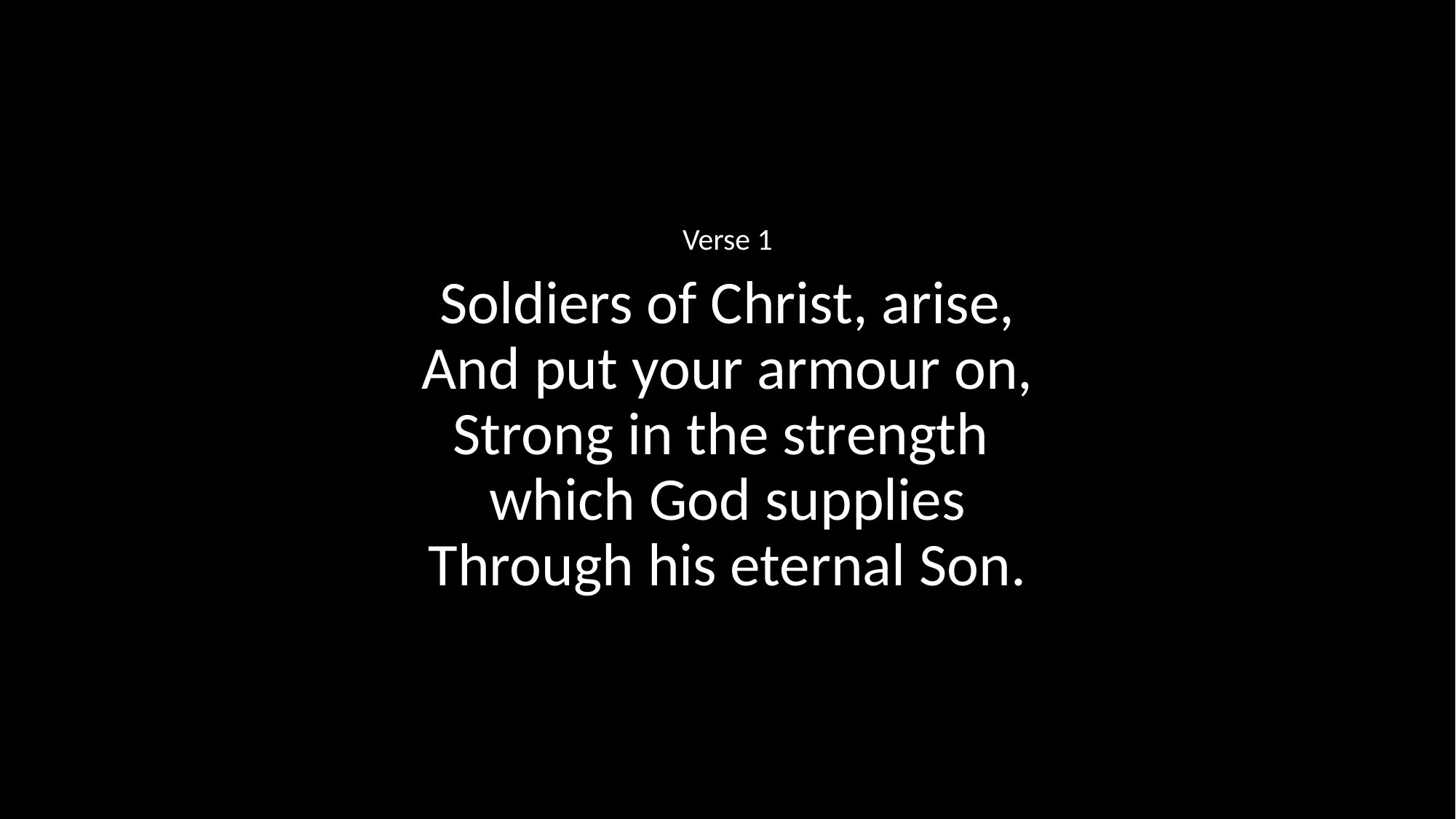

Verse 1
Soldiers of Christ, arise,
And put your armour on,
Strong in the strength
which God supplies
Through his eternal Son.